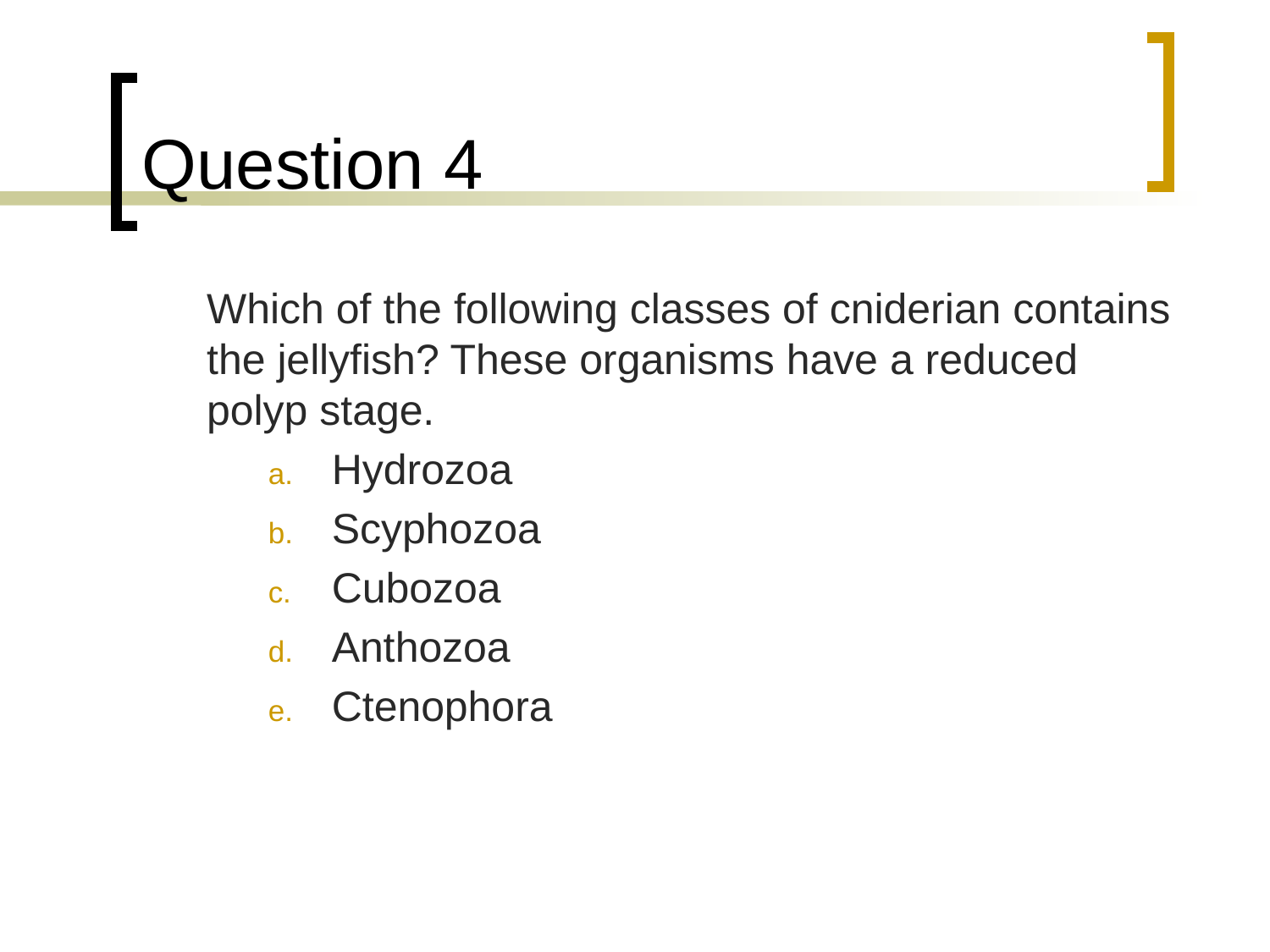

# Question 4
	Which of the following classes of cniderian contains the jellyfish? These organisms have a reduced polyp stage.
Hydrozoa
Scyphozoa
Cubozoa
Anthozoa
Ctenophora